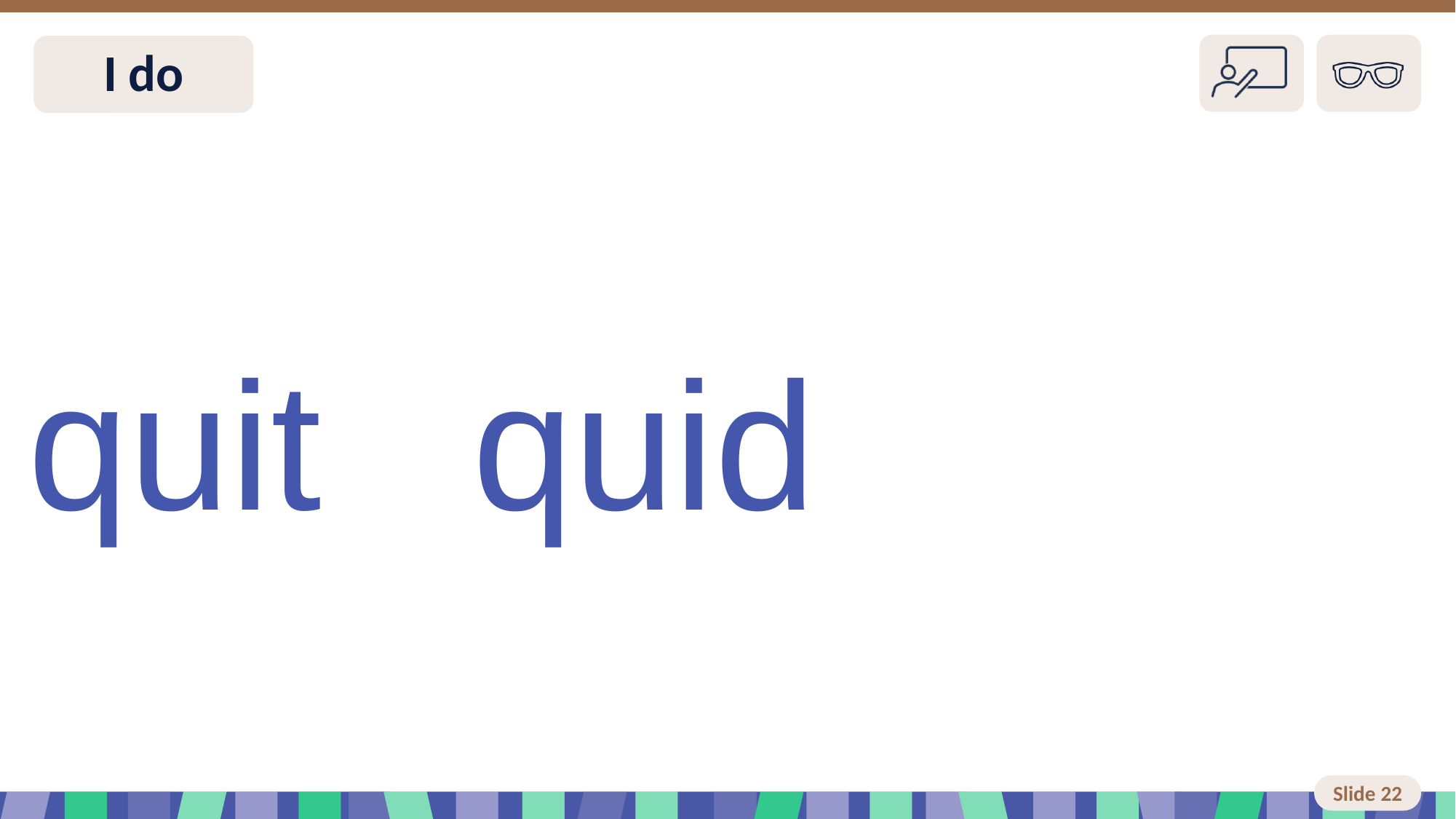

# Slide 22 I do
quit   quid